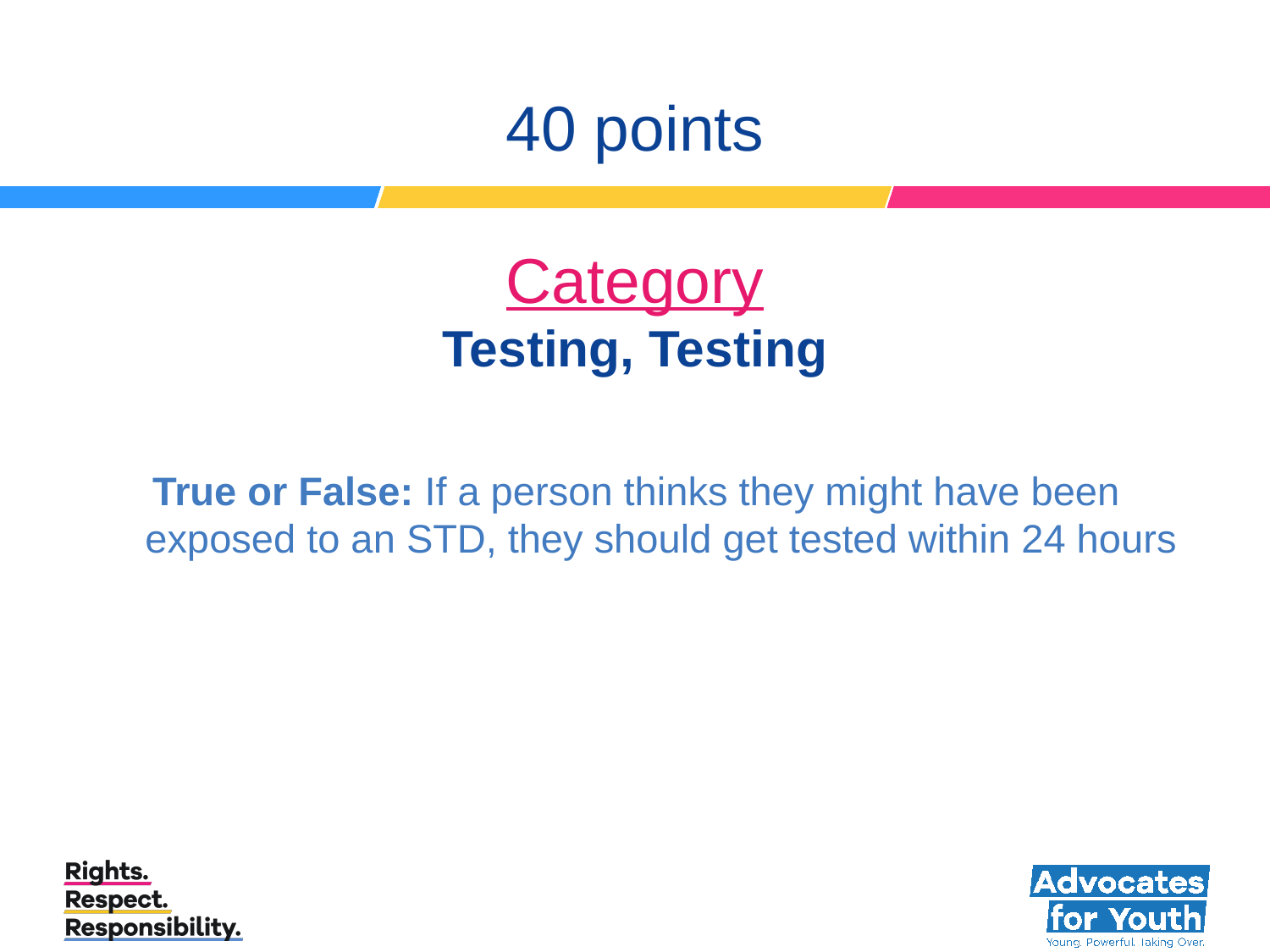

# 40 points Category Testing, Testing
True or False: If a person thinks they might have been exposed to an STD, they should get tested within 24 hours